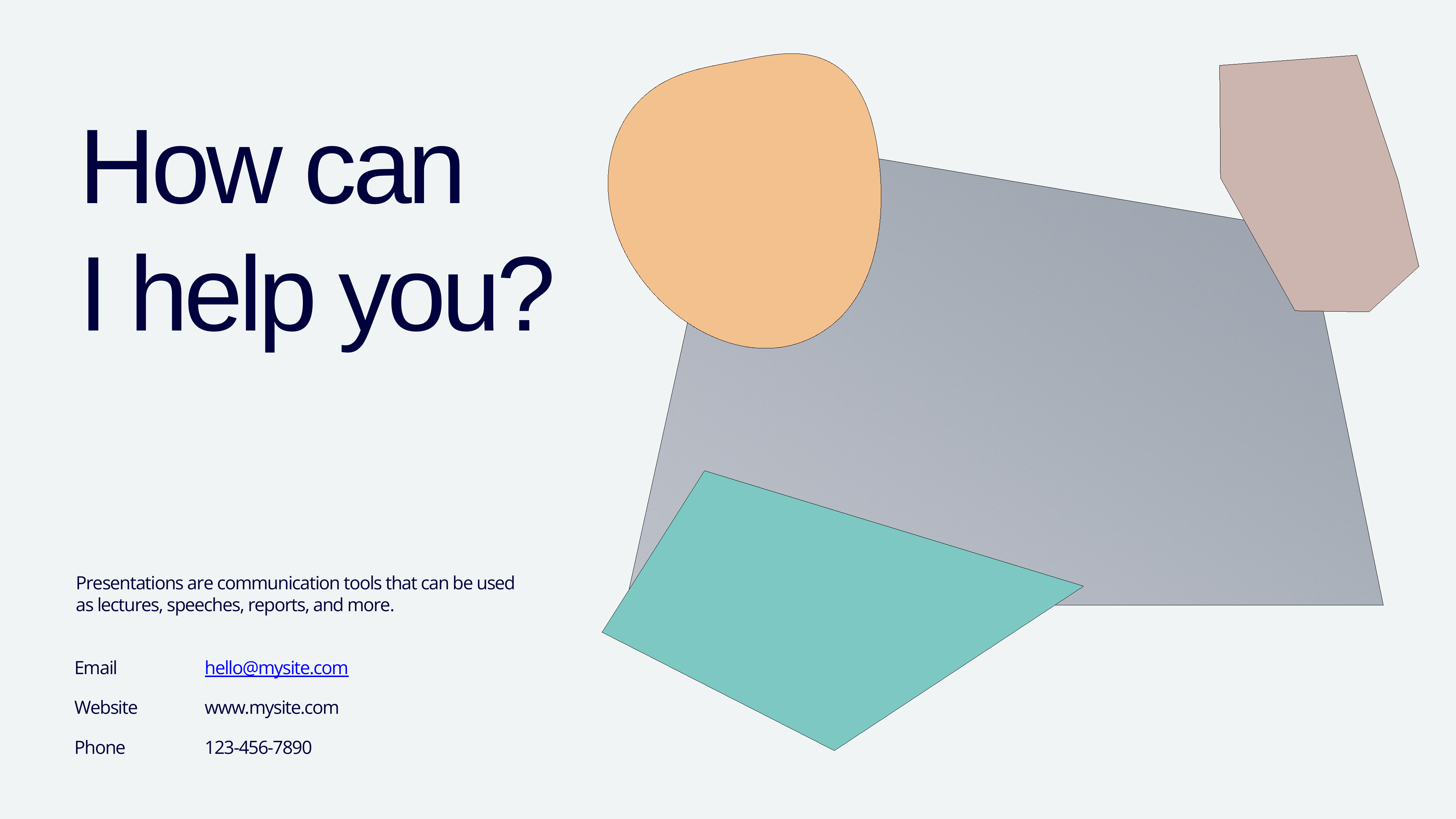

How can
I help you?

Presentations are communication tools that can be used as lectures, speeches, reports, and more.
Email
hello@mysite.com
Website
www.mysite.com
Phone
123-456-7890